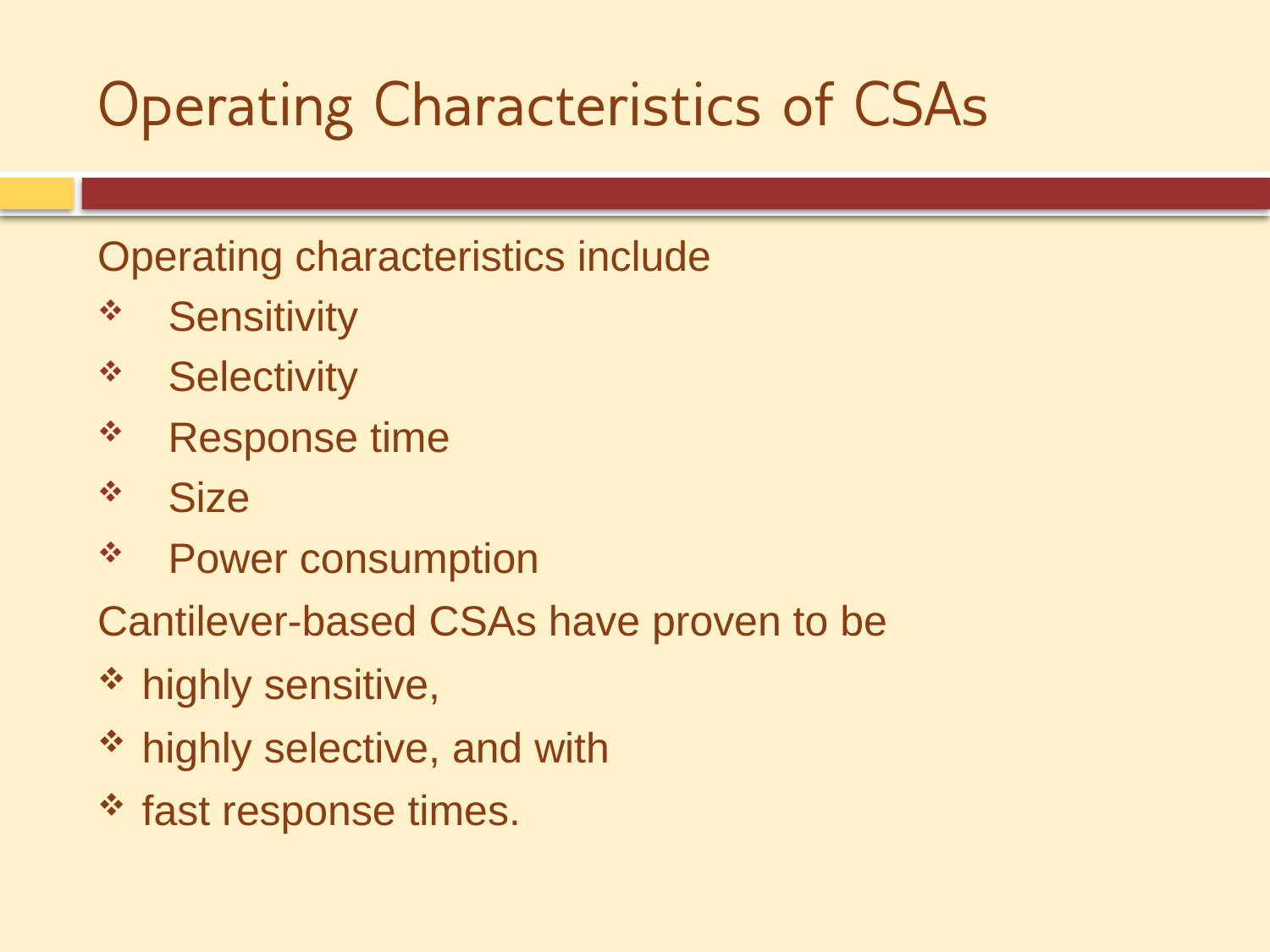

# Operating Characteristics of CSAs
Operating characteristics include
Sensitivity
Selectivity
Response time
Size
Power consumption
Cantilever-based CSAs have proven to be
highly sensitive,
highly selective, and with
fast response times.